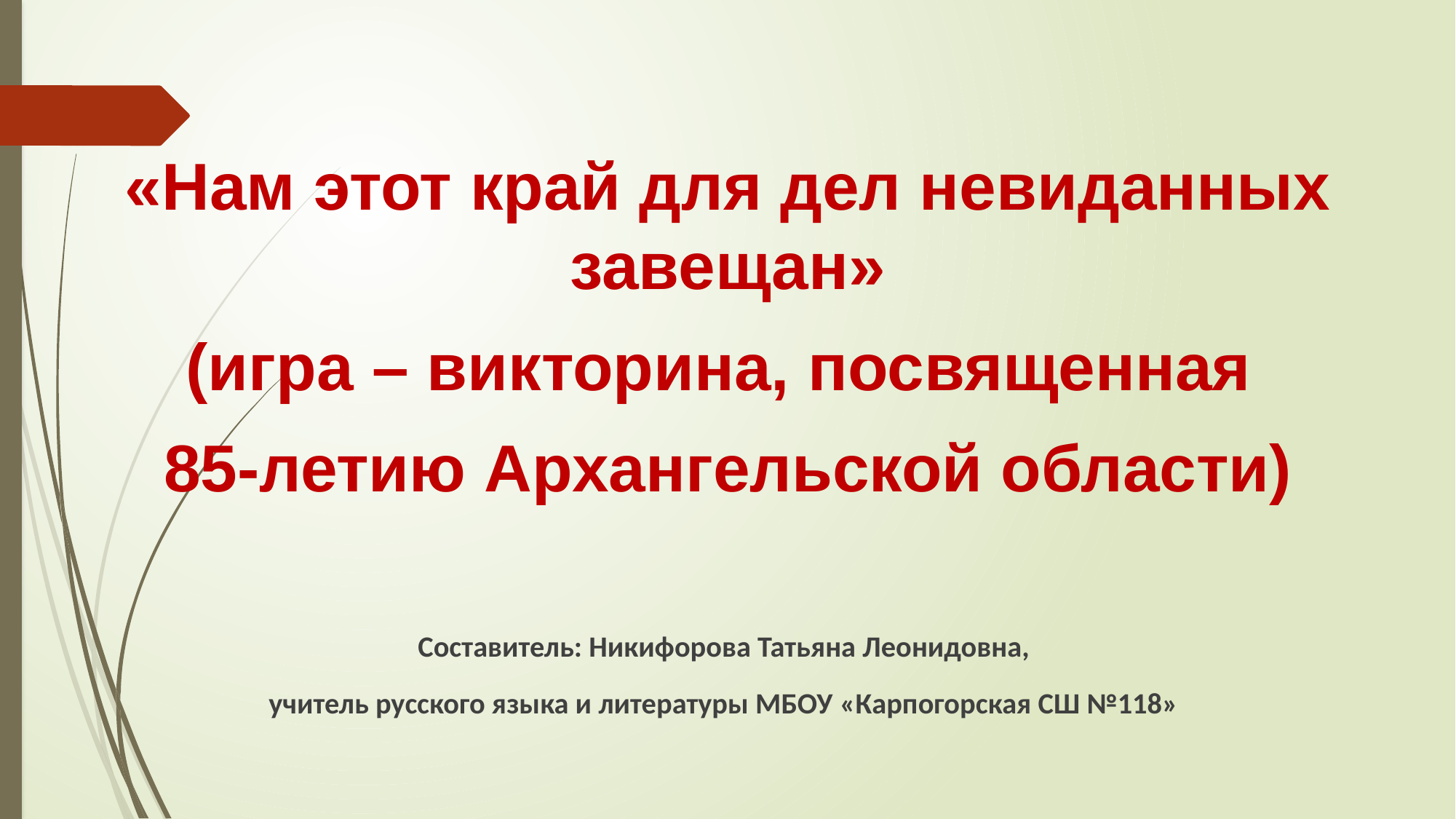

#
«Нам этот край для дел невиданных завещан»
(игра – викторина, посвященная
85-летию Архангельской области)

Составитель: Никифорова Татьяна Леонидовна,
учитель русского языка и литературы МБОУ «Карпогорская СШ №118»